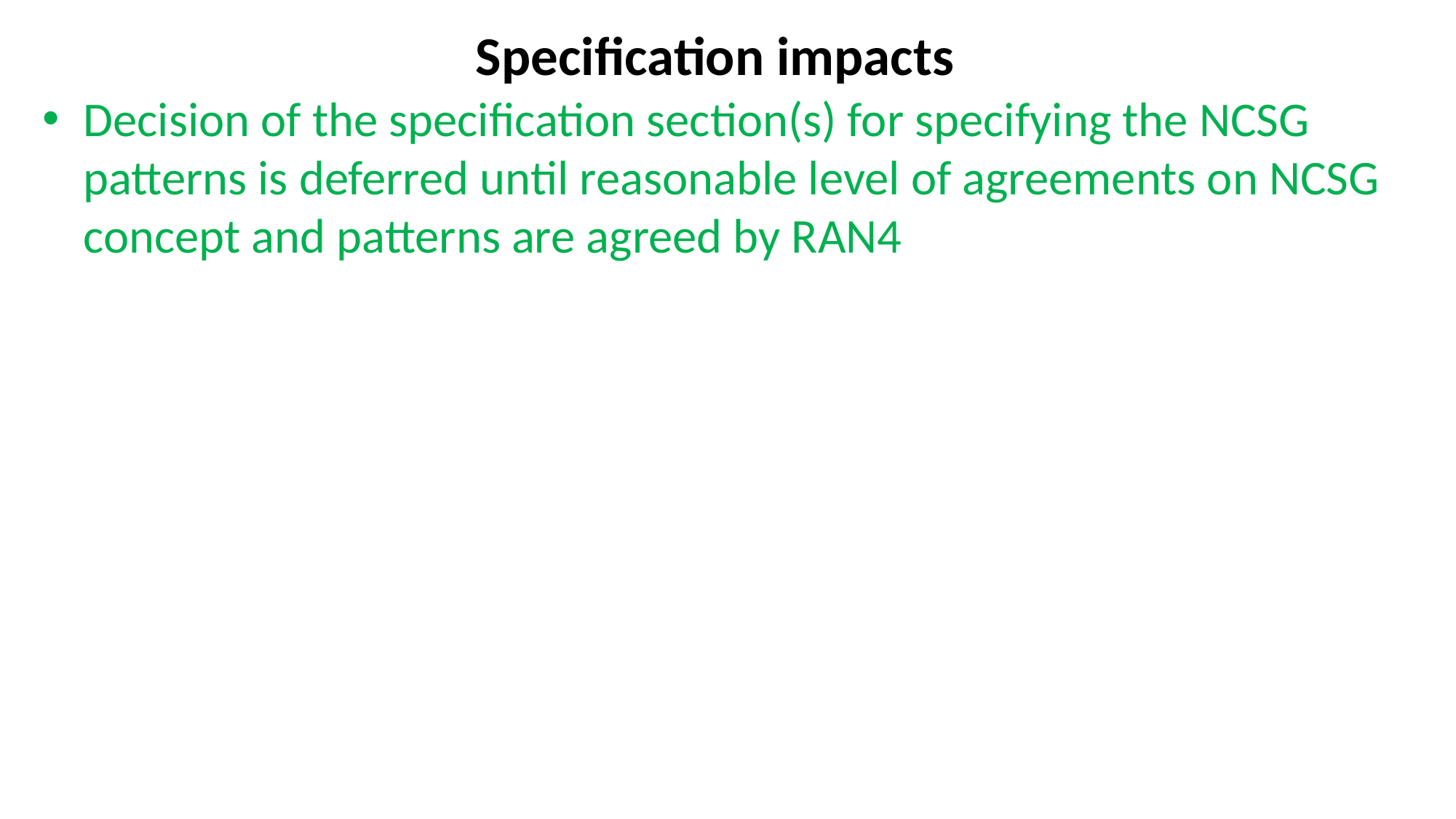

# Specification impacts
Decision of the specification section(s) for specifying the NCSG patterns is deferred until reasonable level of agreements on NCSG concept and patterns are agreed by RAN4